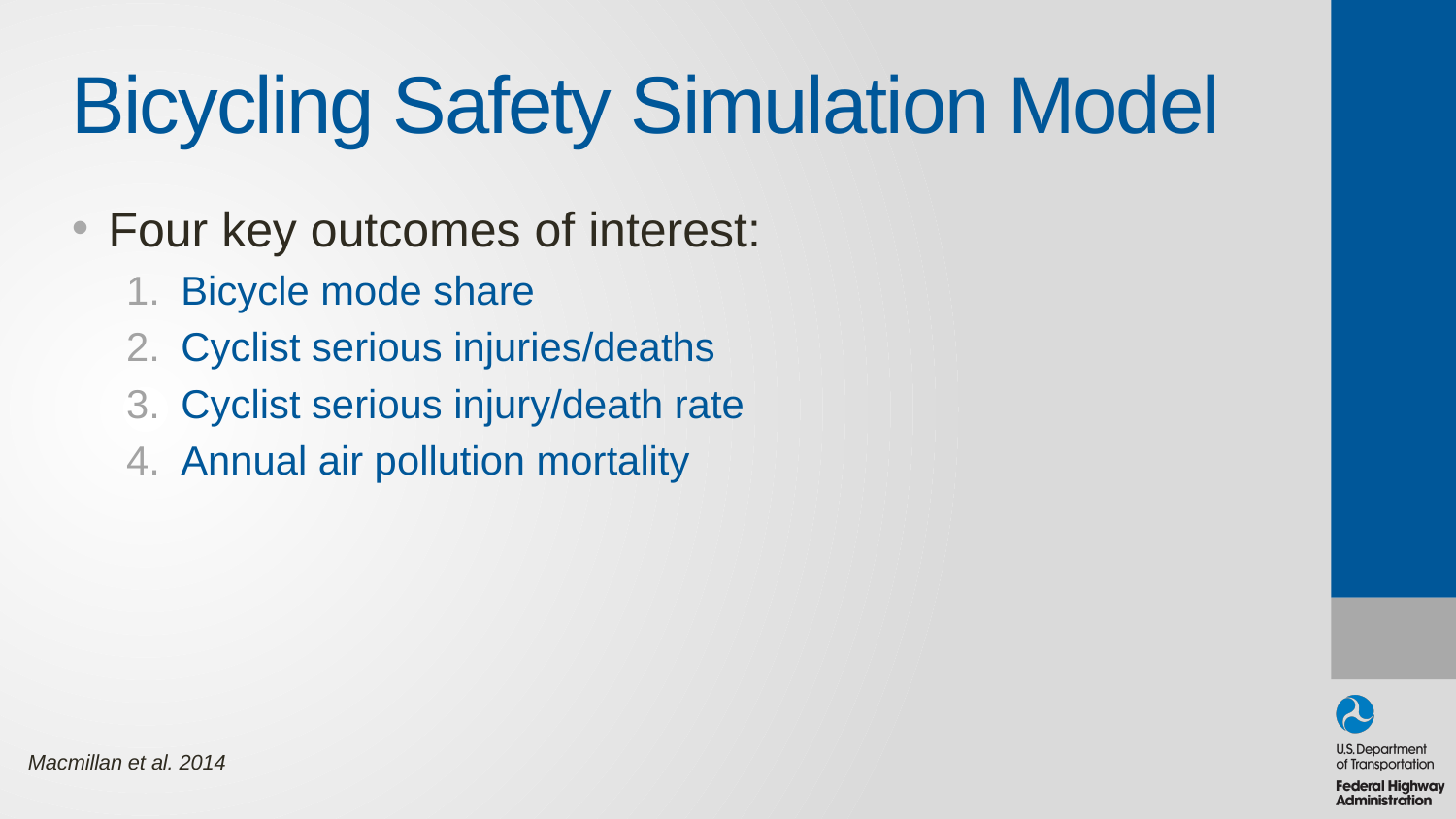

# Bicycling Safety Simulation Model
Four key outcomes of interest:
Bicycle mode share
Cyclist serious injuries/deaths
Cyclist serious injury/death rate
Annual air pollution mortality
Macmillan et al. 2014